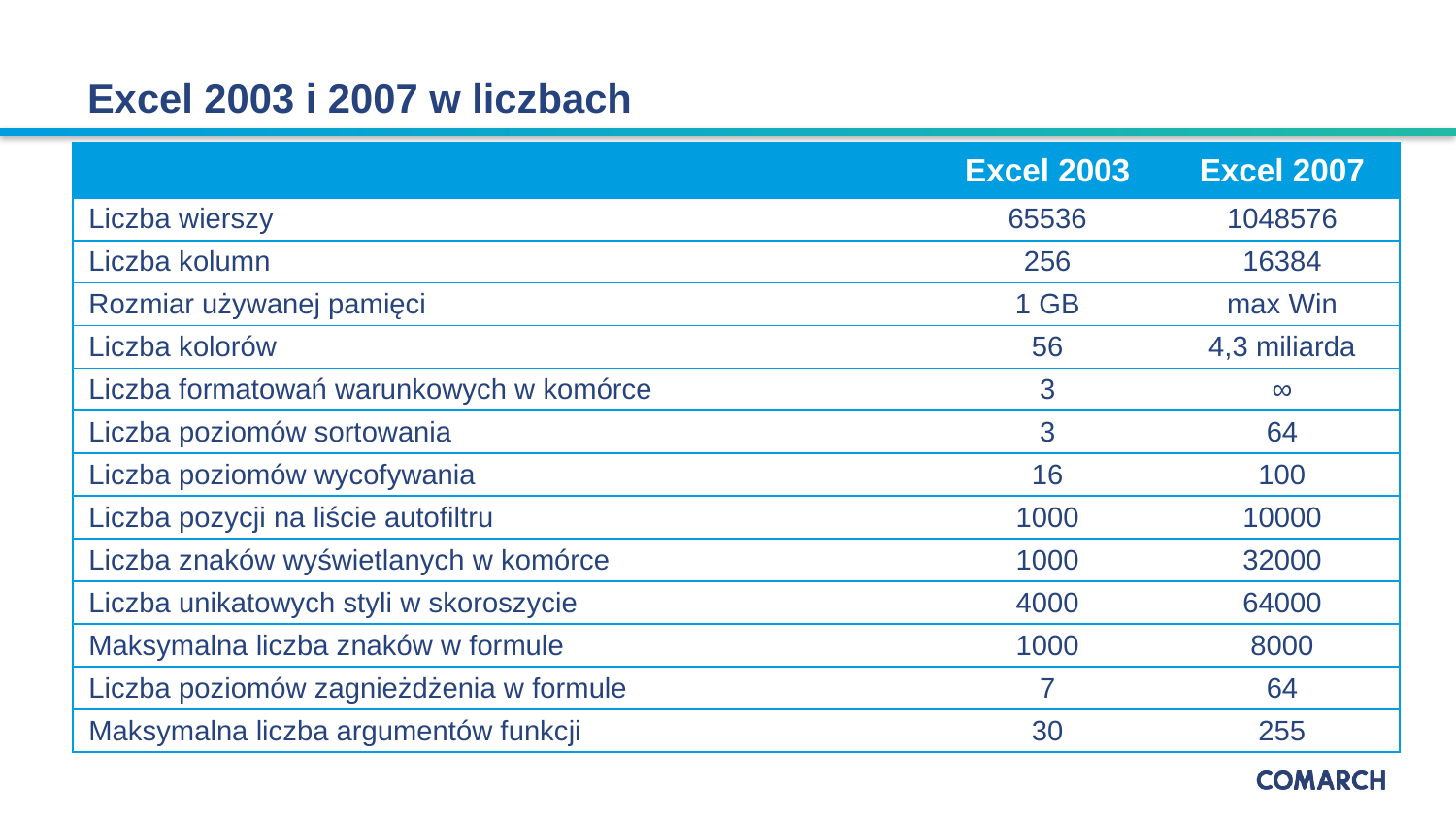

# Excel 2003 i 2007 w liczbach
|  | Excel 2003 | Excel 2007 |
| --- | --- | --- |
| Liczba wierszy | 65536 | 1048576 |
| Liczba kolumn | 256 | 16384 |
| Rozmiar używanej pamięci | 1 GB | max Win |
| Liczba kolorów | 56 | 4,3 miliarda |
| Liczba formatowań warunkowych w komórce | 3 | ∞ |
| Liczba poziomów sortowania | 3 | 64 |
| Liczba poziomów wycofywania | 16 | 100 |
| Liczba pozycji na liście autofiltru | 1000 | 10000 |
| Liczba znaków wyświetlanych w komórce | 1000 | 32000 |
| Liczba unikatowych styli w skoroszycie | 4000 | 64000 |
| Maksymalna liczba znaków w formule | 1000 | 8000 |
| Liczba poziomów zagnieżdżenia w formule | 7 | 64 |
| Maksymalna liczba argumentów funkcji | 30 | 255 |